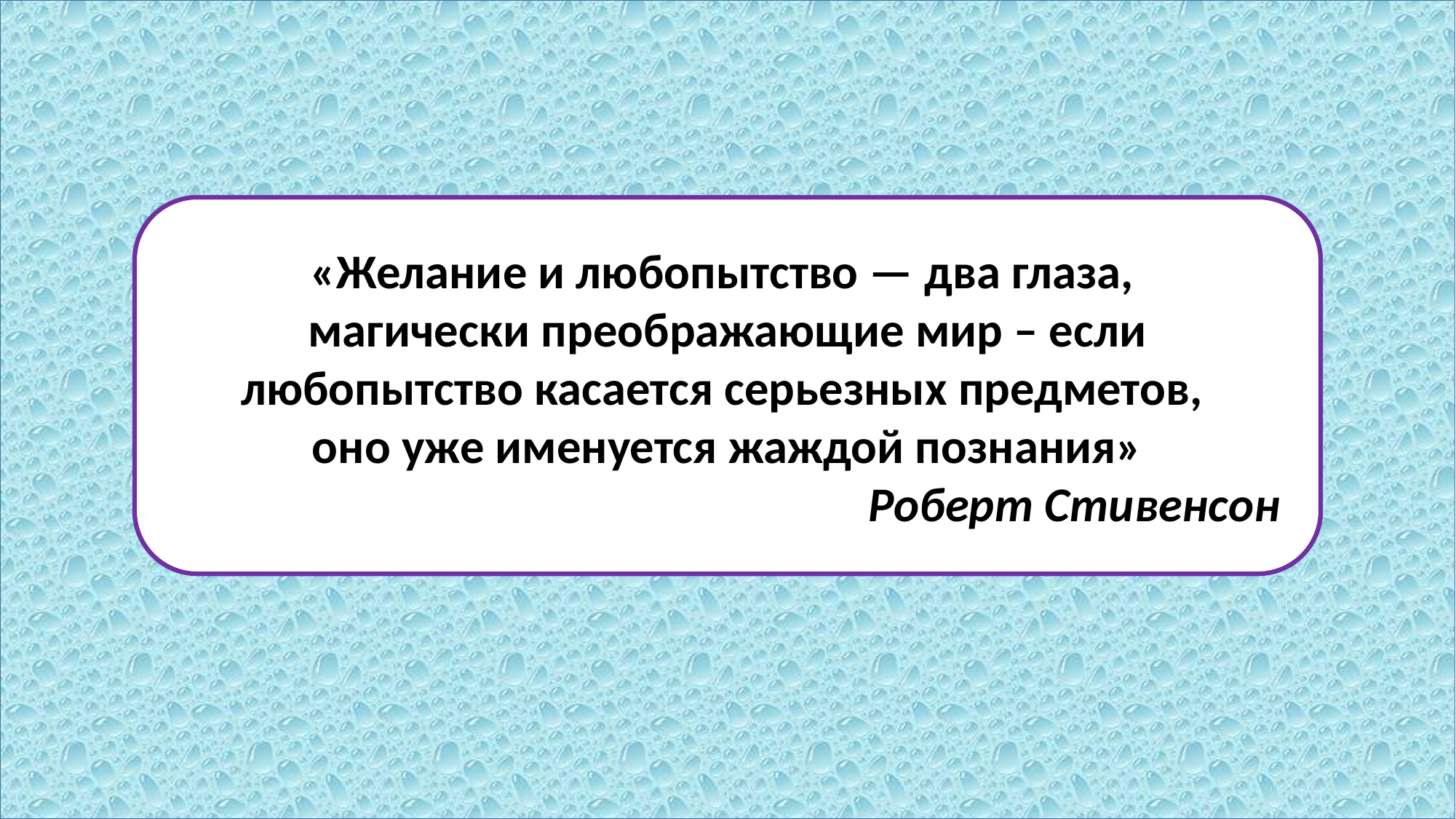

«Желание и любопытство — два глаза,
магически преображающие мир – если любопытство касается серьезных предметов,
оно уже именуется жаждой познания»
Роберт Стивенсон